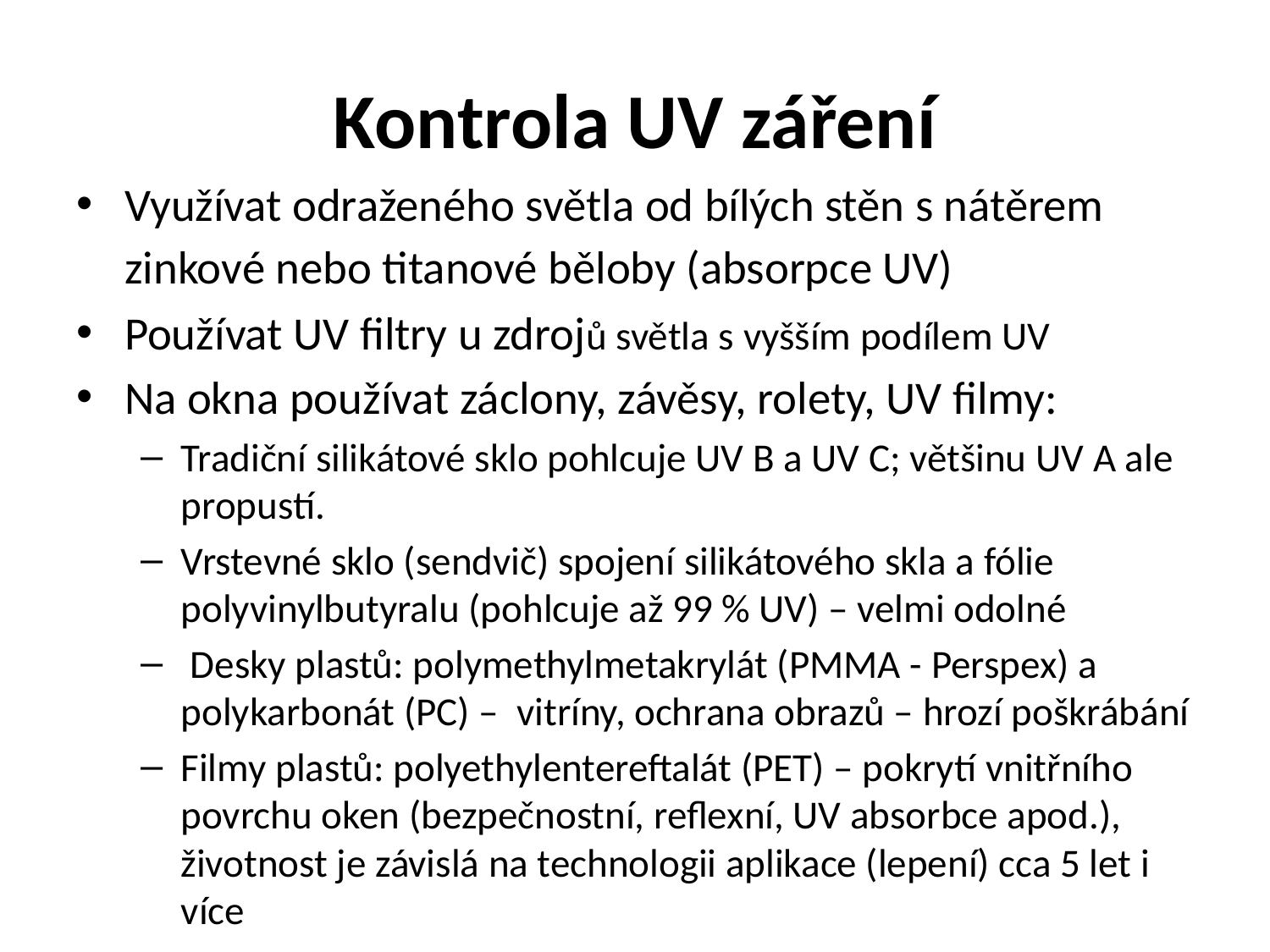

# Kontrola UV záření
Využívat odraženého světla od bílých stěn s nátěrem zinkové nebo titanové běloby (absorpce UV)
Používat UV filtry u zdrojů světla s vyšším podílem UV
Na okna používat záclony, závěsy, rolety, UV filmy:
Tradiční silikátové sklo pohlcuje UV B a UV C; většinu UV A ale propustí.
Vrstevné sklo (sendvič) spojení silikátového skla a fólie polyvinylbutyralu (pohlcuje až 99 % UV) – velmi odolné
 Desky plastů: polymethylmetakrylát (PMMA - Perspex) a polykarbonát (PC) –  vitríny, ochrana obrazů – hrozí poškrábání
Filmy plastů: polyethylentereftalát (PET) – pokrytí vnitřního povrchu oken (bezpečnostní, reflexní, UV absorbce apod.), životnost je závislá na technologii aplikace (lepení) cca 5 let i více